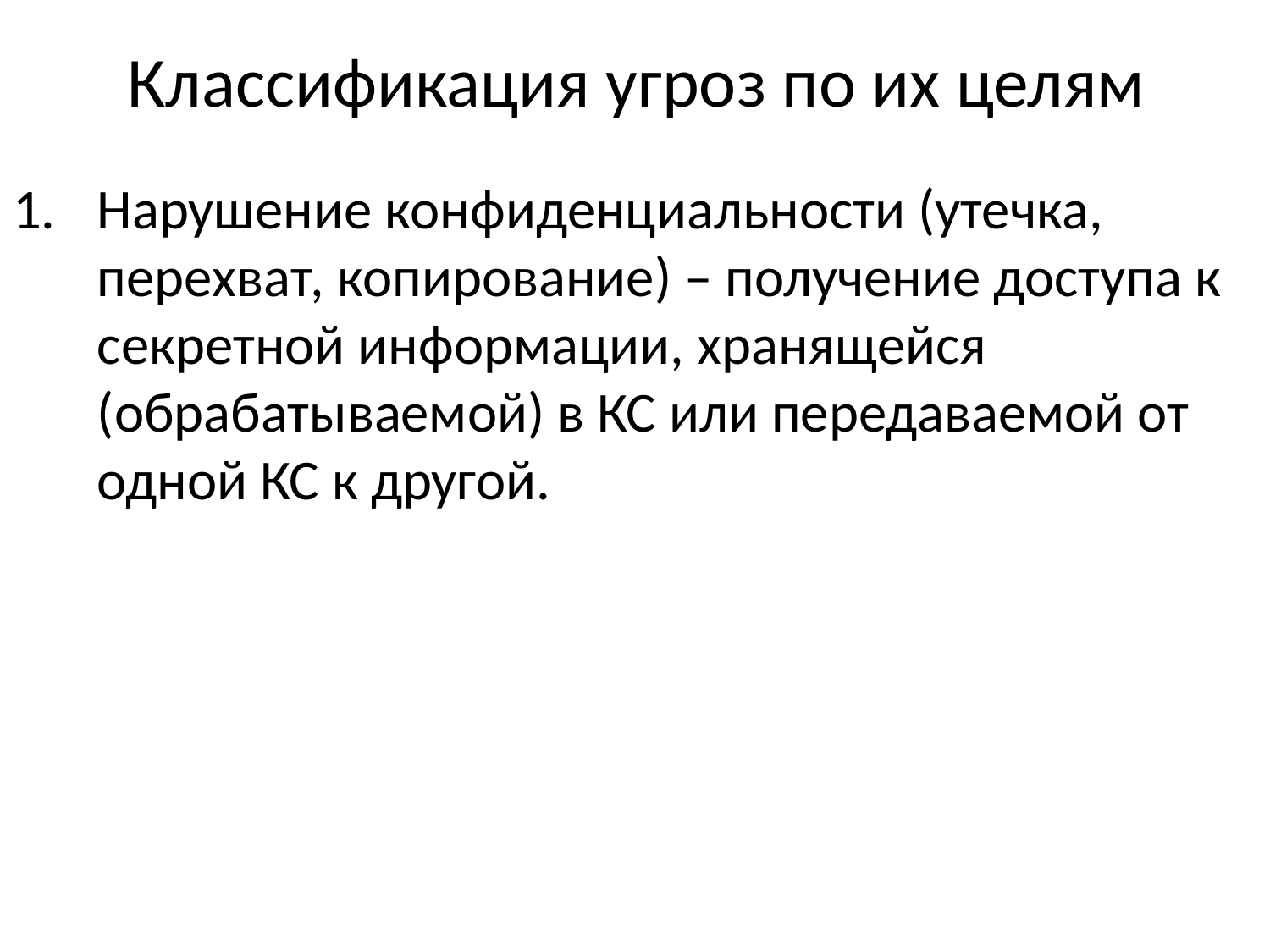

# Классификация угроз по их целям
Нарушение конфиденциальности (утечка, перехват, копирование) – получение доступа к секретной информации, хранящейся (обрабатываемой) в КС или передаваемой от одной КС к другой.